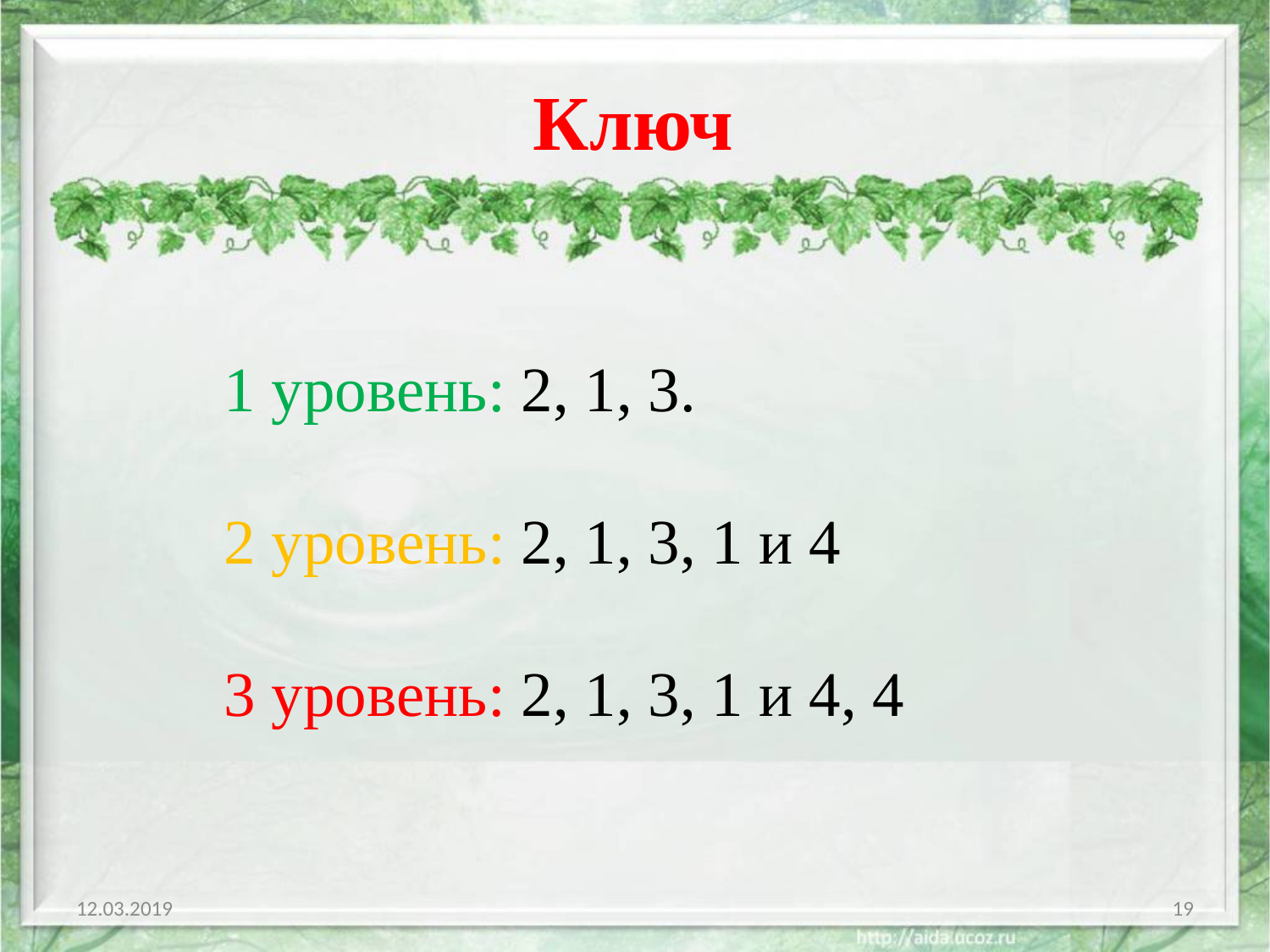

# Ключ

1 уровень: 2, 1, 3.

2 уровень: 2, 1, 3, 1 и 4

3 уровень: 2, 1, 3, 1 и 4, 4
12.03.2019
19